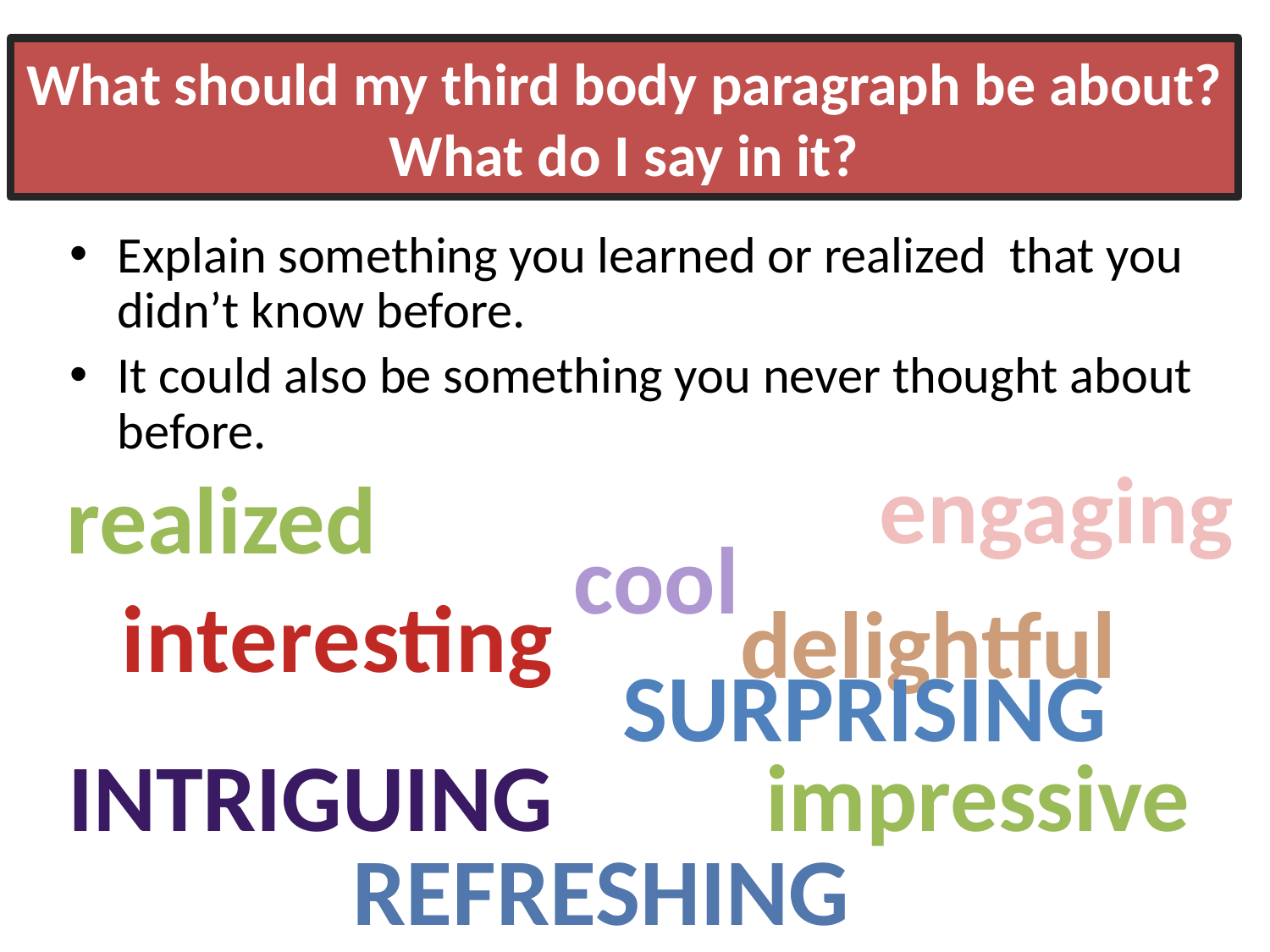

# What should my third body paragraph be about? What do I say in it?
Explain something you learned or realized  that you didn’t know before.
It could also be something you never thought about before.
engaging
realized
cool
interesting
delightful
surprising
intriguing
impressive
refreshing